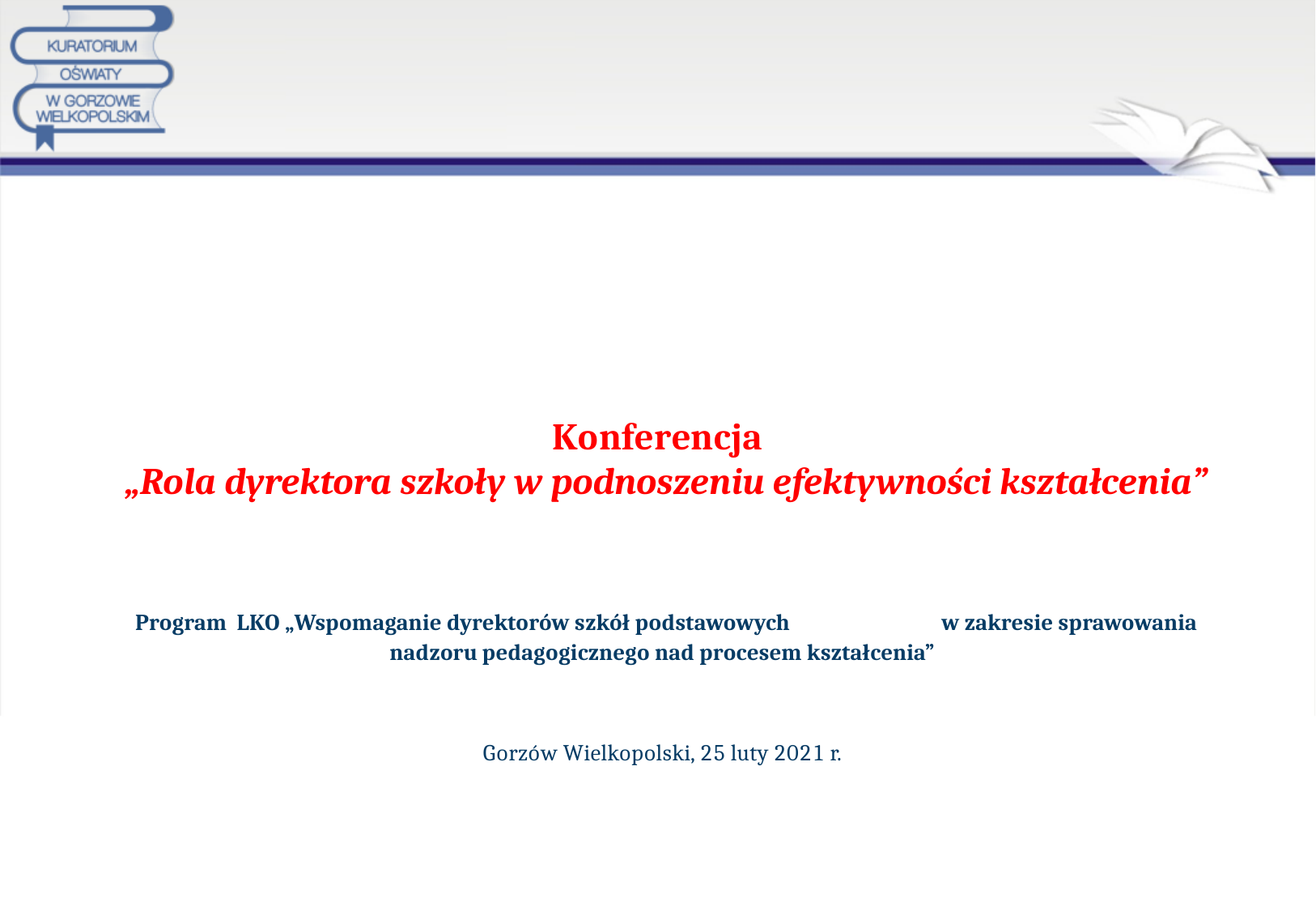

# Konferencja „Rola dyrektora szkoły w podnoszeniu efektywności kształcenia” Program  LKO „Wspomaganie dyrektorów szkół podstawowych                              w zakresie sprawowania nadzoru pedagogicznego nad procesem kształcenia” Gorzów Wielkopolski, 25 luty 2021 r.